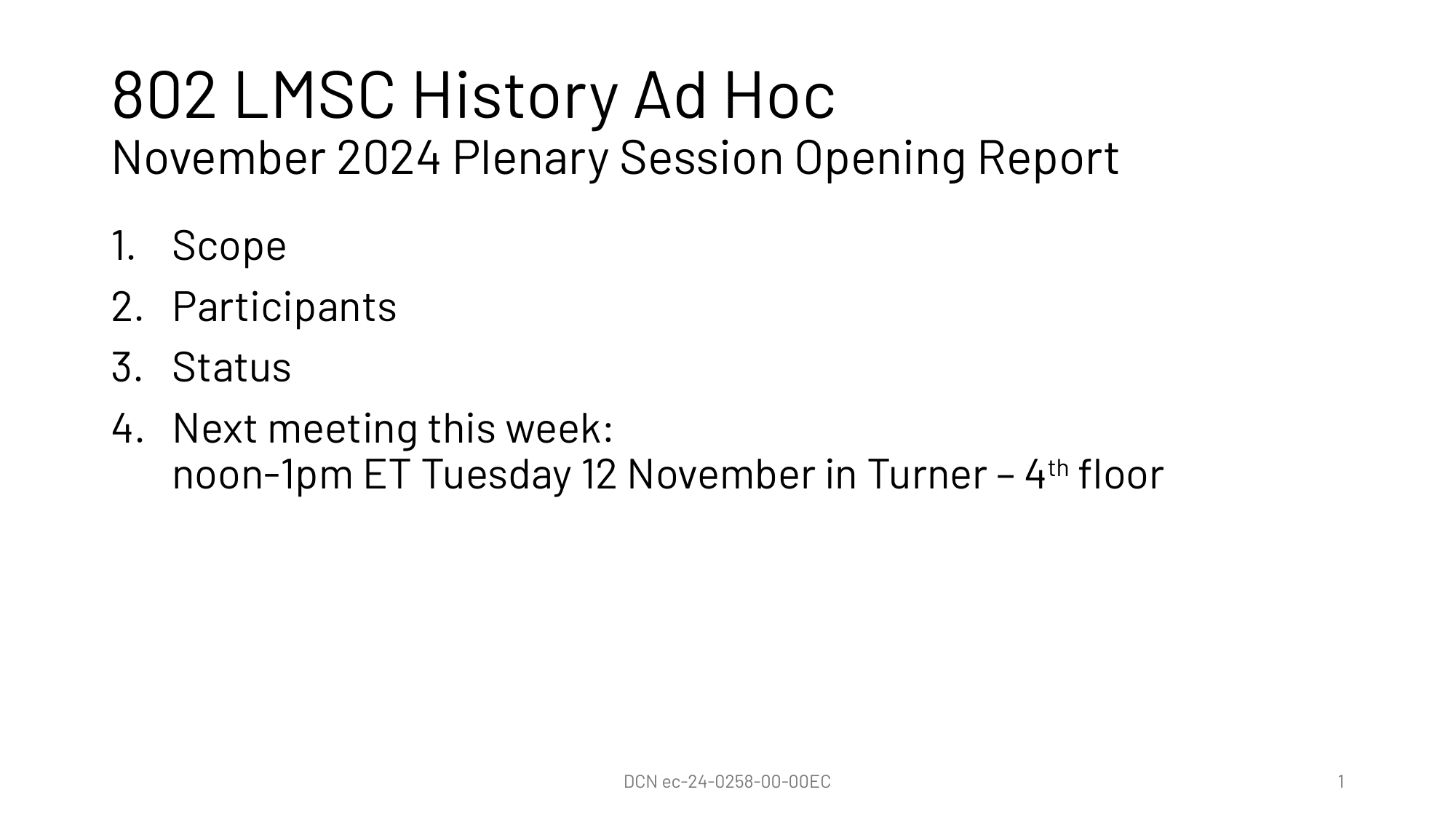

# 802 LMSC History Ad Hoc November 2024 Plenary Session Opening Report
Scope
Participants
Status
Next meeting this week:
noon-1pm ET Tuesday 12 November in Turner – 4th floor
DCN ec-24-0258-00-00EC
1